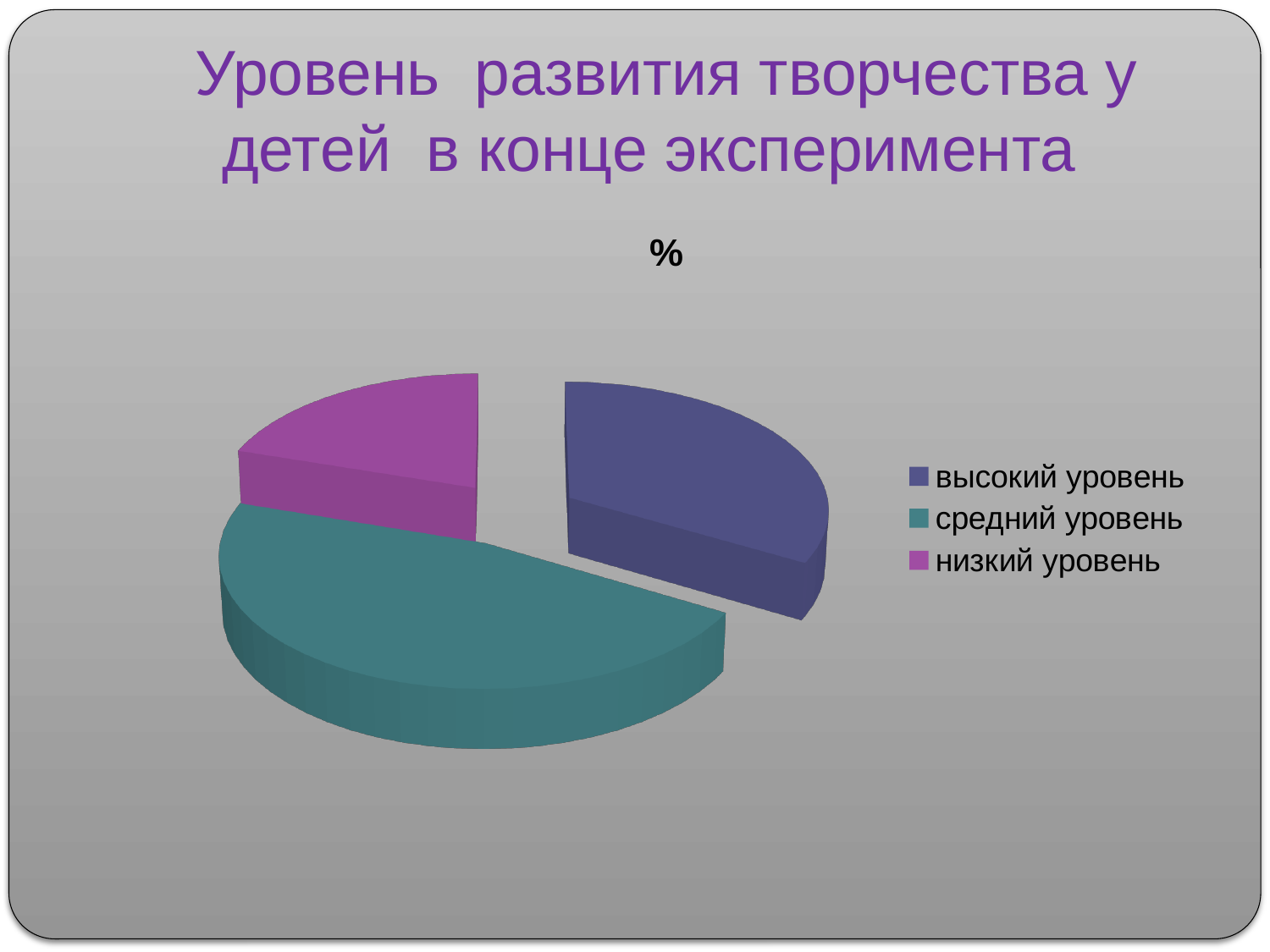

# Уровень  развития творчества у детей  в конце эксперимента

[unsupported chart]